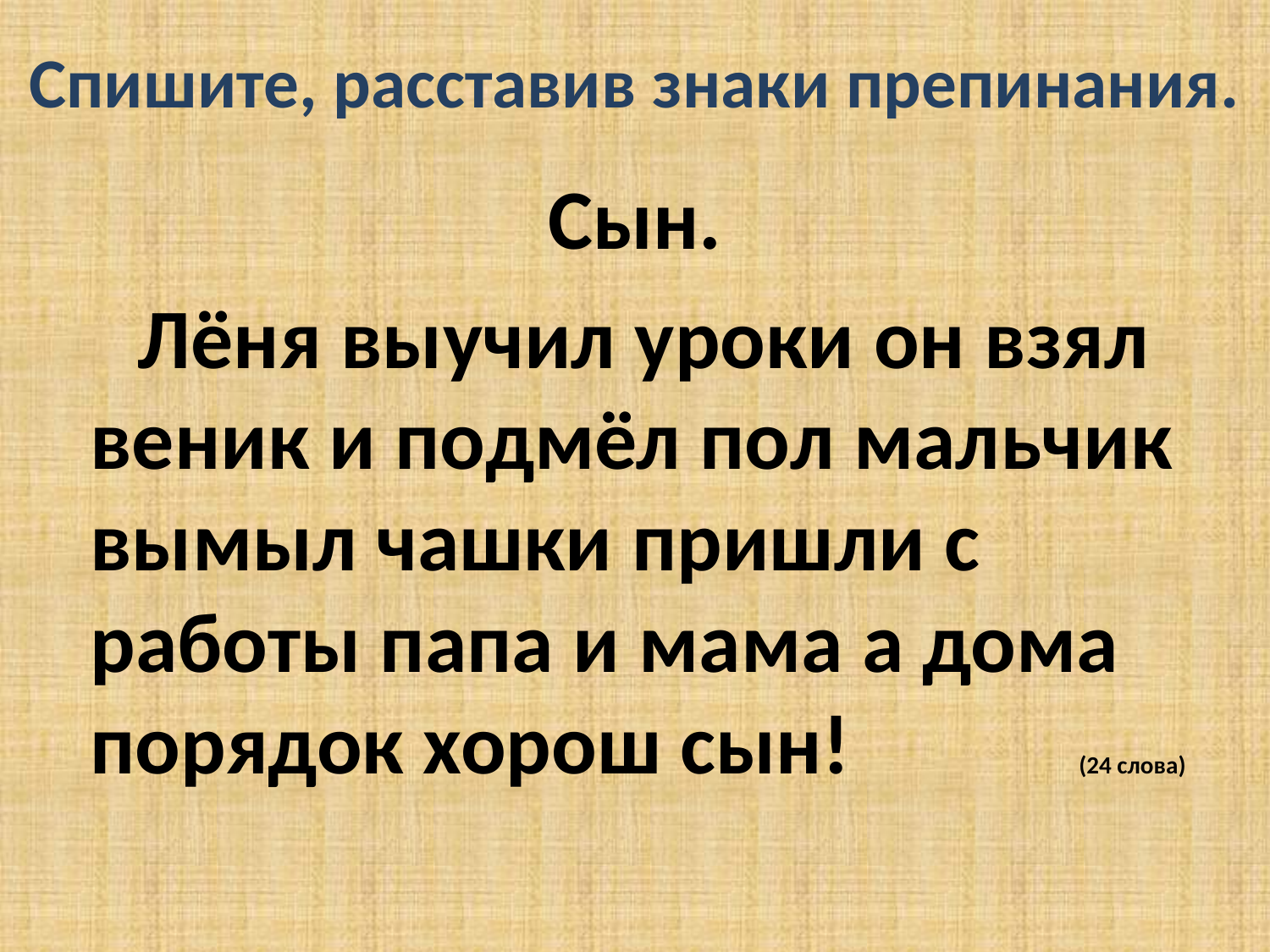

# Спишите, расставив знаки препинания.
Сын.
     Лёня выучил уроки он взял веник и подмёл пол мальчик вымыл чашки пришли с работы папа и мама а дома порядок хорош сын!            (24 слова)